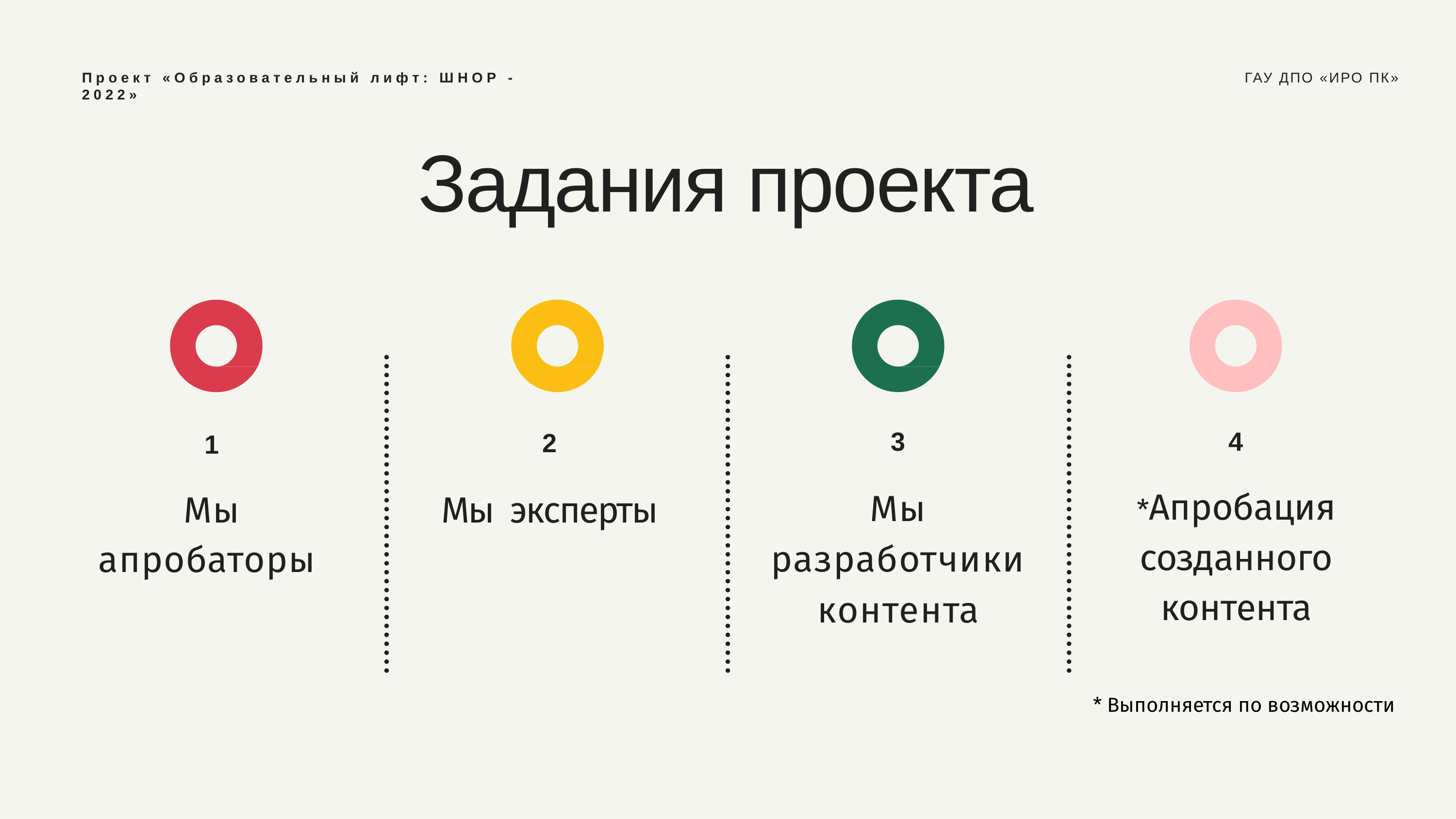

Проект «Образовательный лифт: ШНОР - 2022»
ГАУ ДПО «ИРО ПК»

# Задания проекта

3
Мы разработчики контента
4
*Апробация созданного контента
2
Мы  эксперты
1
Мы апробаторы

* Выполняется по возможности